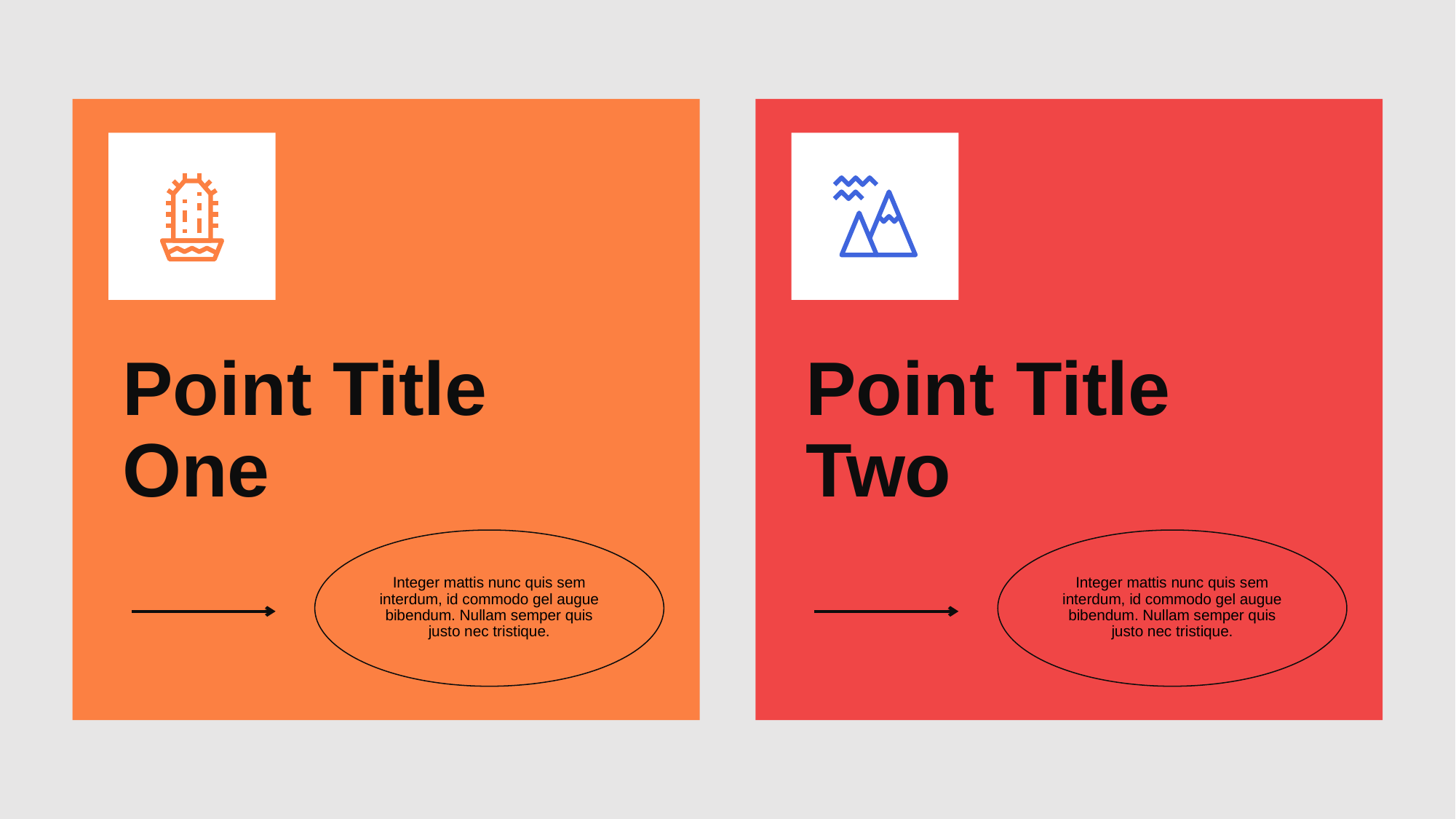

Point Title One
Point Title Two

Integer mattis nunc quis sem interdum, id commodo gel augue bibendum. Nullam semper quis justo nec tristique.
Integer mattis nunc quis sem interdum, id commodo gel augue bibendum. Nullam semper quis justo nec tristique.